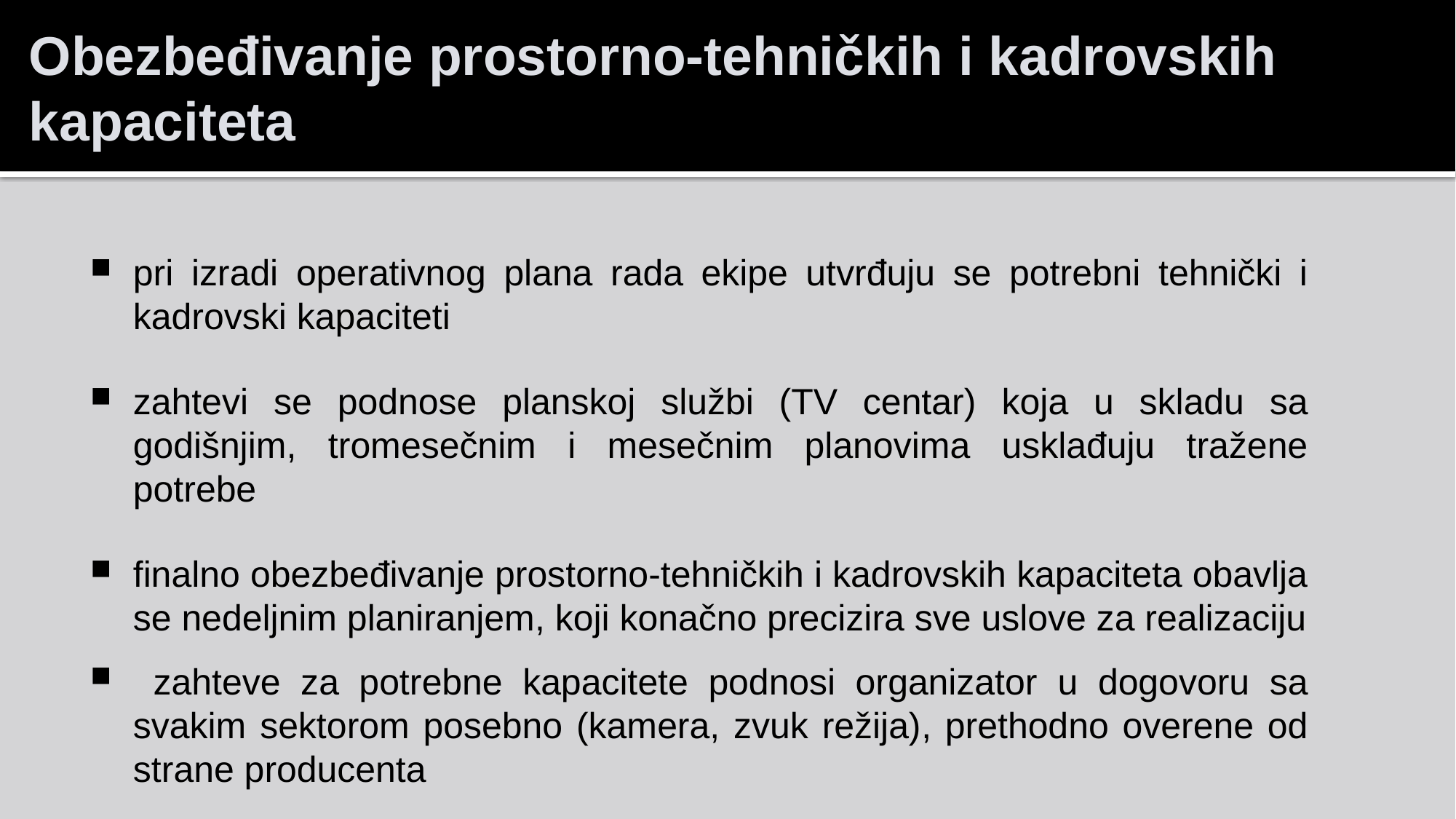

Obezbeđivanje prostorno-tehničkih i kadrovskih kapaciteta

pri izradi operativnog plana rada ekipe utvrđuju se potrebni tehnički i kadrovski kapaciteti

zahtevi se podnose planskoj službi (TV centar) koja u skladu sa godišnjim, tromesečnim i mesečnim planovima usklađuju tražene potrebe

finalno obezbeđivanje prostorno-tehničkih i kadrovskih kapaciteta obavlja se nedeljnim planiranjem, koji konačno precizira sve uslove za realizaciju

 zahteve za potrebne kapacitete podnosi organizator u dogovoru sa svakim sektorom posebno (kamera, zvuk režija), prethodno overene od strane producenta